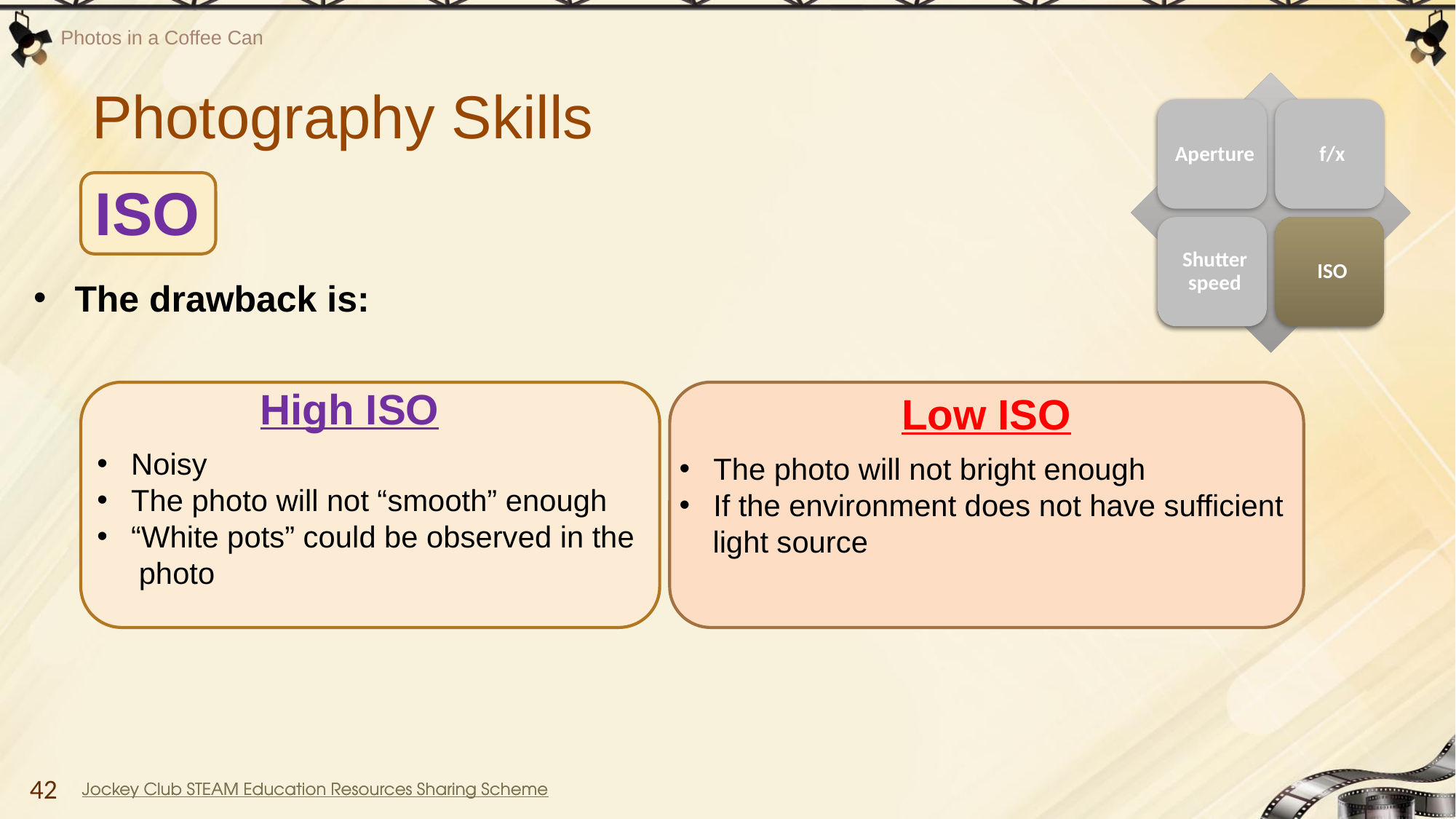

# Photography Skills
Aperture
f/x
Shutter speed
ISO
Aperture
f/x
Shutter speed
ISO
ISO

The drawback is:
High ISO

Low ISO
Noisy
The photo will not “smooth” enough
“White pots” could be observed in the
     photo
The photo will not bright enough
If the environment does not have sufficient
    light source